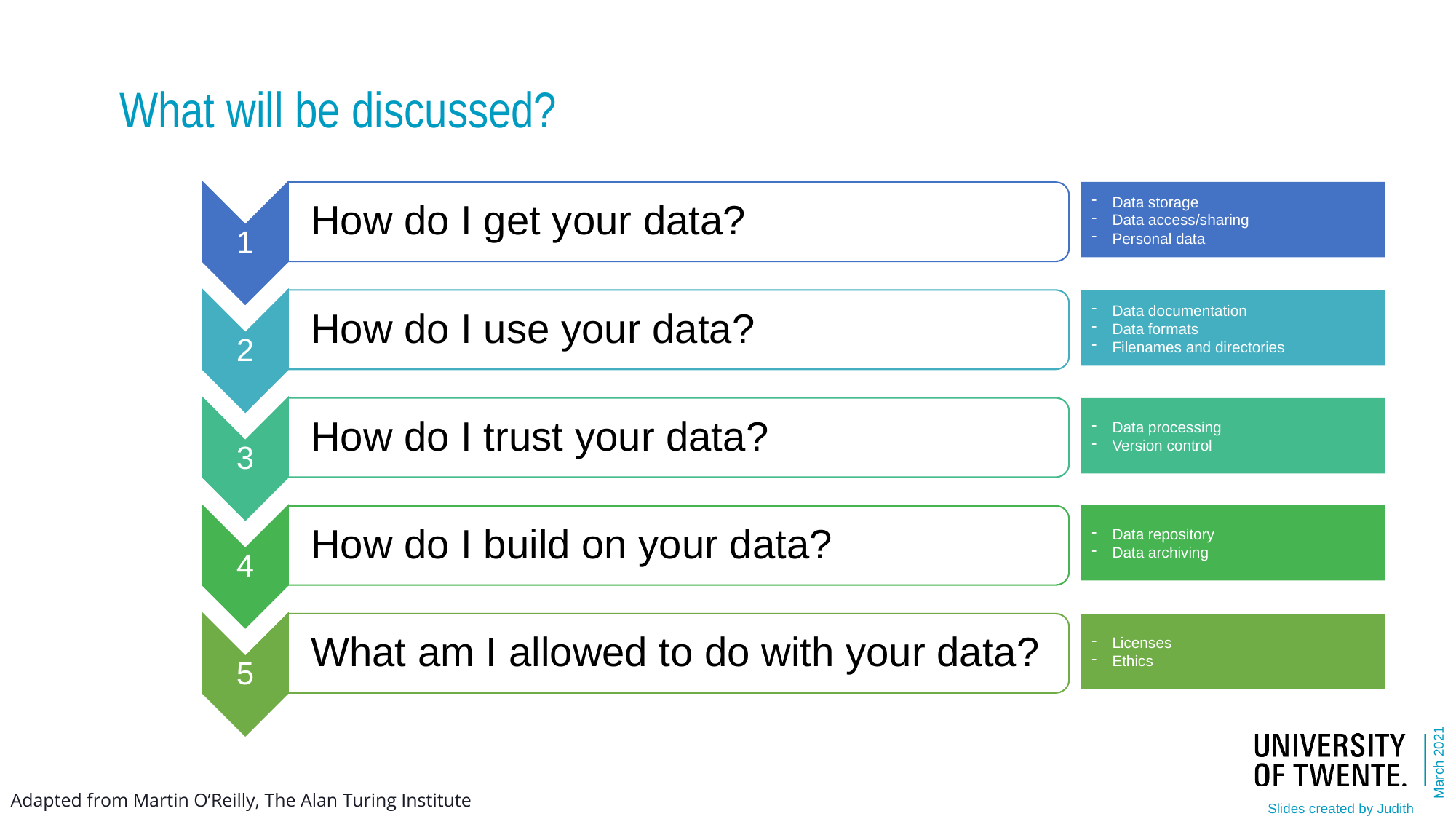

What will be discussed?
Data storage
Data access/sharing
Personal data
1
How do I get your data?
2
How do I use your data?
3
How do I trust your data?
4
How do I build on your data?
5
What am I allowed to do with your data?
Data documentation
Data formats
Filenames and directories
Data processing
Version control
Data repository
Data archiving
Licenses
Ethics
Adapted from Martin O’Reilly, The Alan Turing Institute